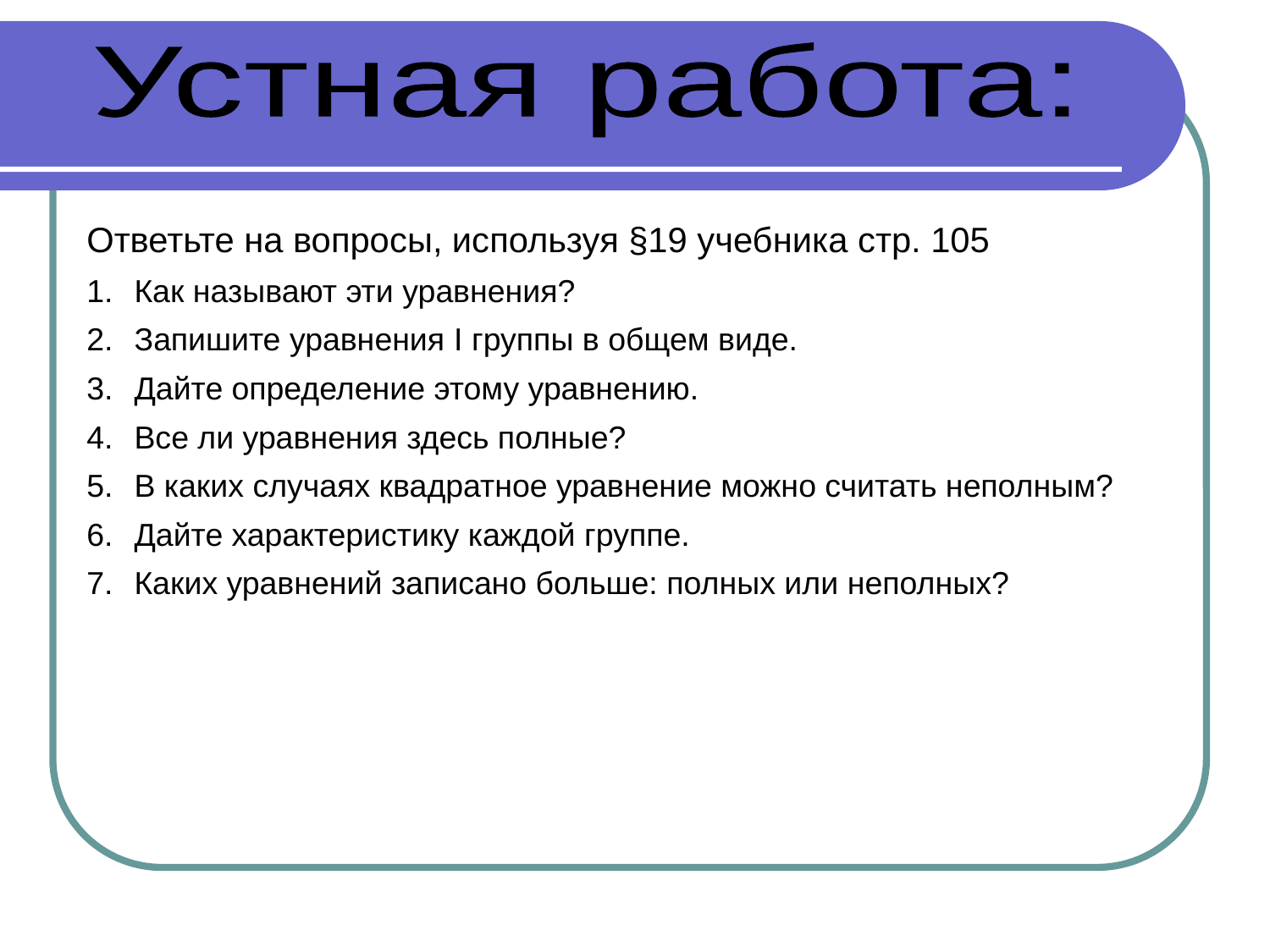

Устная работа:
Ответьте на вопросы, используя §19 учебника стр. 105
Как называют эти уравнения?
Запишите уравнения I группы в общем виде.
Дайте определение этому уравнению.
Все ли уравнения здесь полные?
В каких случаях квадратное уравнение можно считать неполным?
Дайте характеристику каждой группе.
Каких уравнений записано больше: полных или неполных?